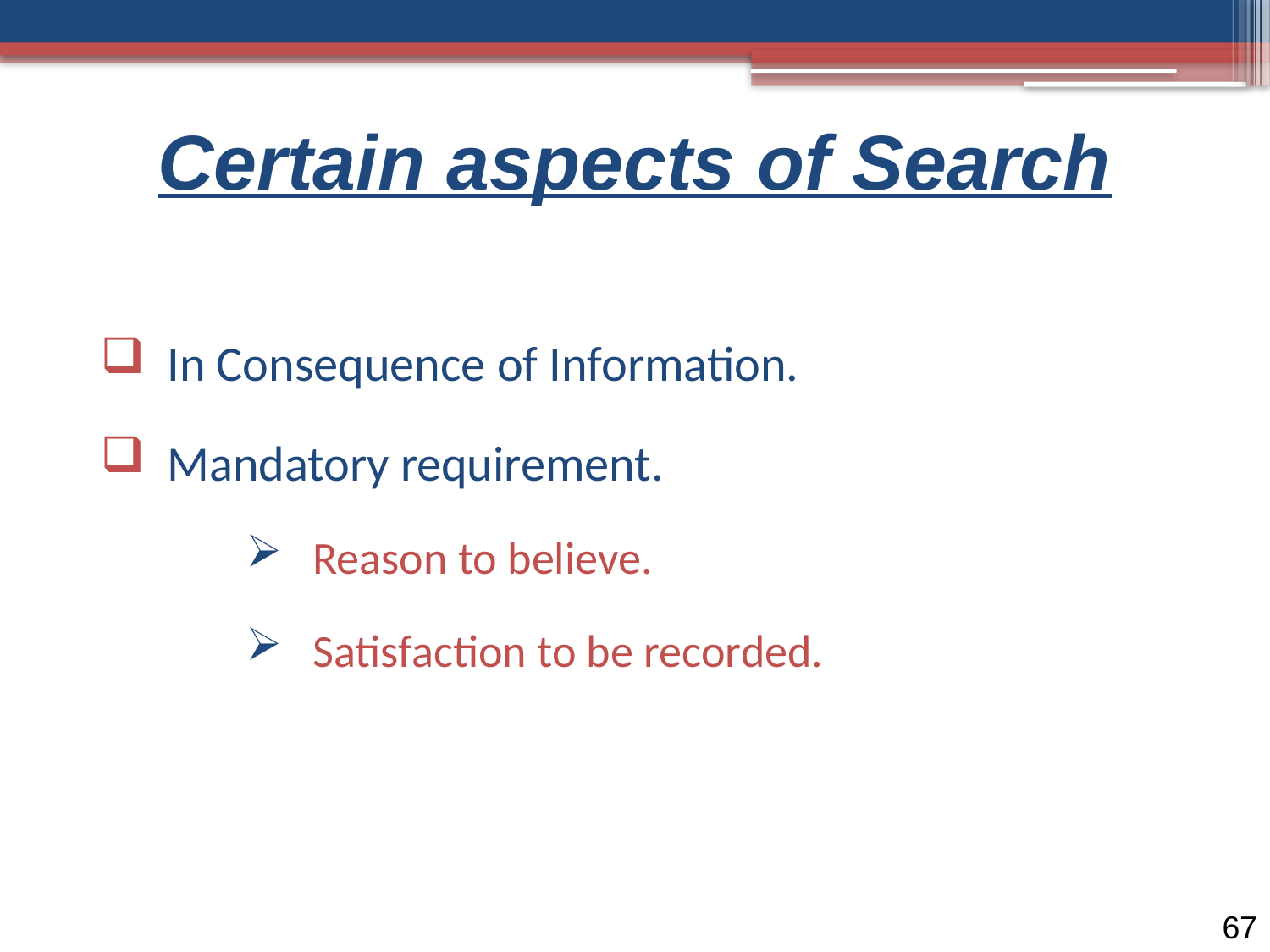

# Certain aspects of Search
In Consequence of Information.
Mandatory requirement.
Reason to believe.
Satisfaction to be recorded.

67